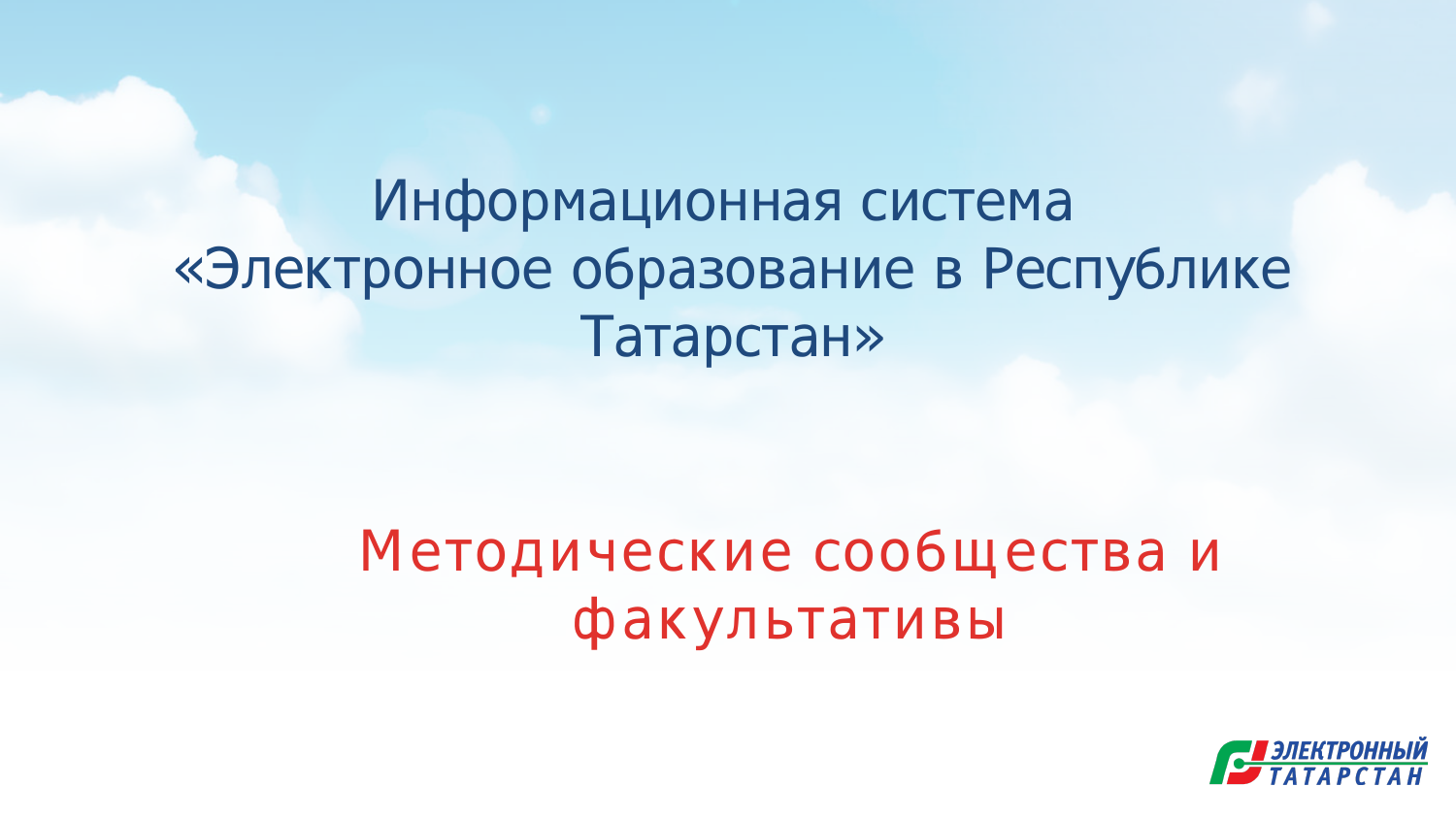

# Информационная система «Электронное образование в Республике Татарстан»

Методические сообщества и факультативы